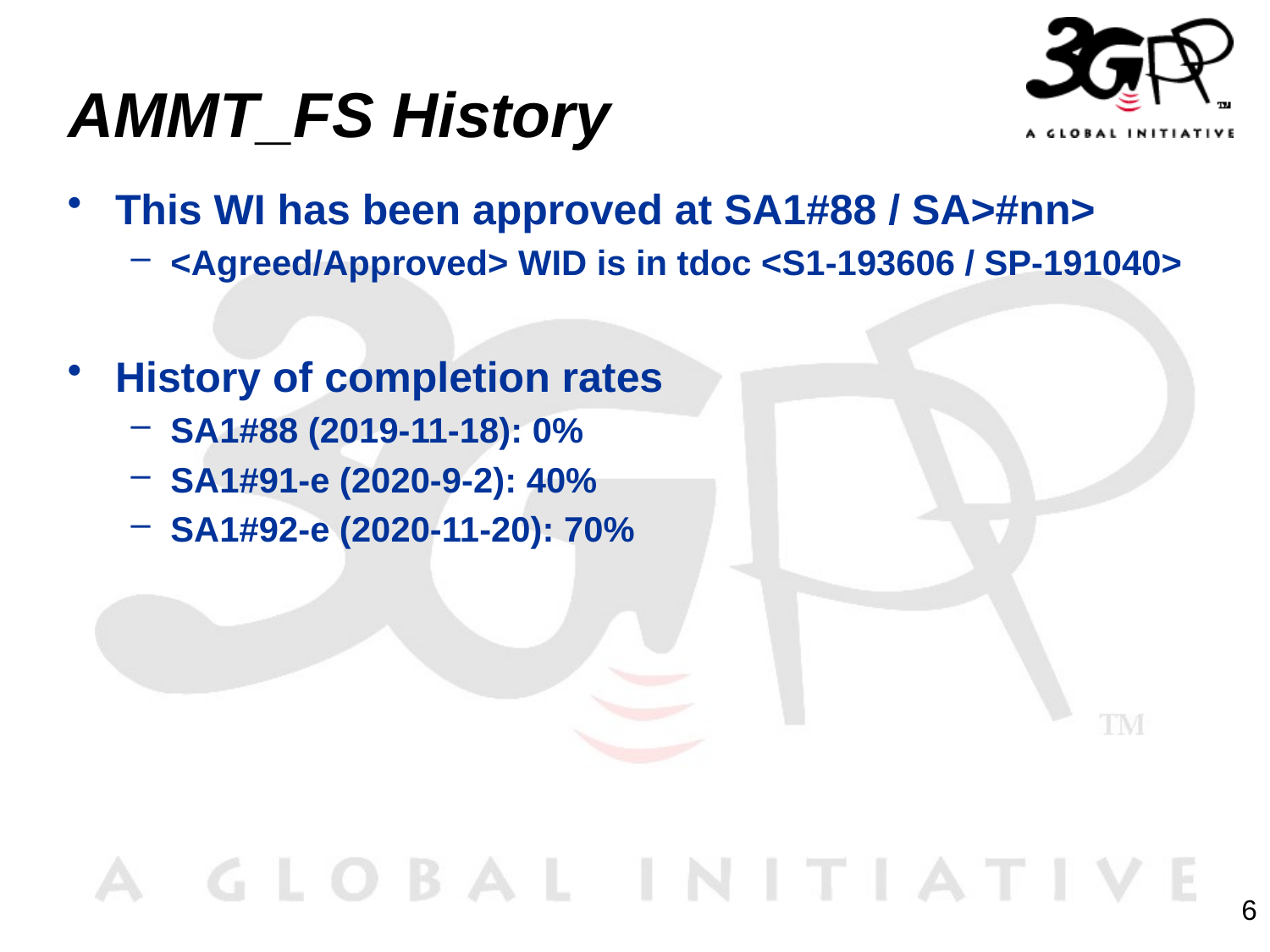

# AMMT_FS History
This WI has been approved at SA1#88 / SA>#nn>
<Agreed/Approved> WID is in tdoc <S1-193606 / SP-191040>

History of completion rates
SA1#88 (2019-11-18): 0%
SA1#91-e (2020-9-2): 40%
SA1#92-e (2020-11-20): 70%

6